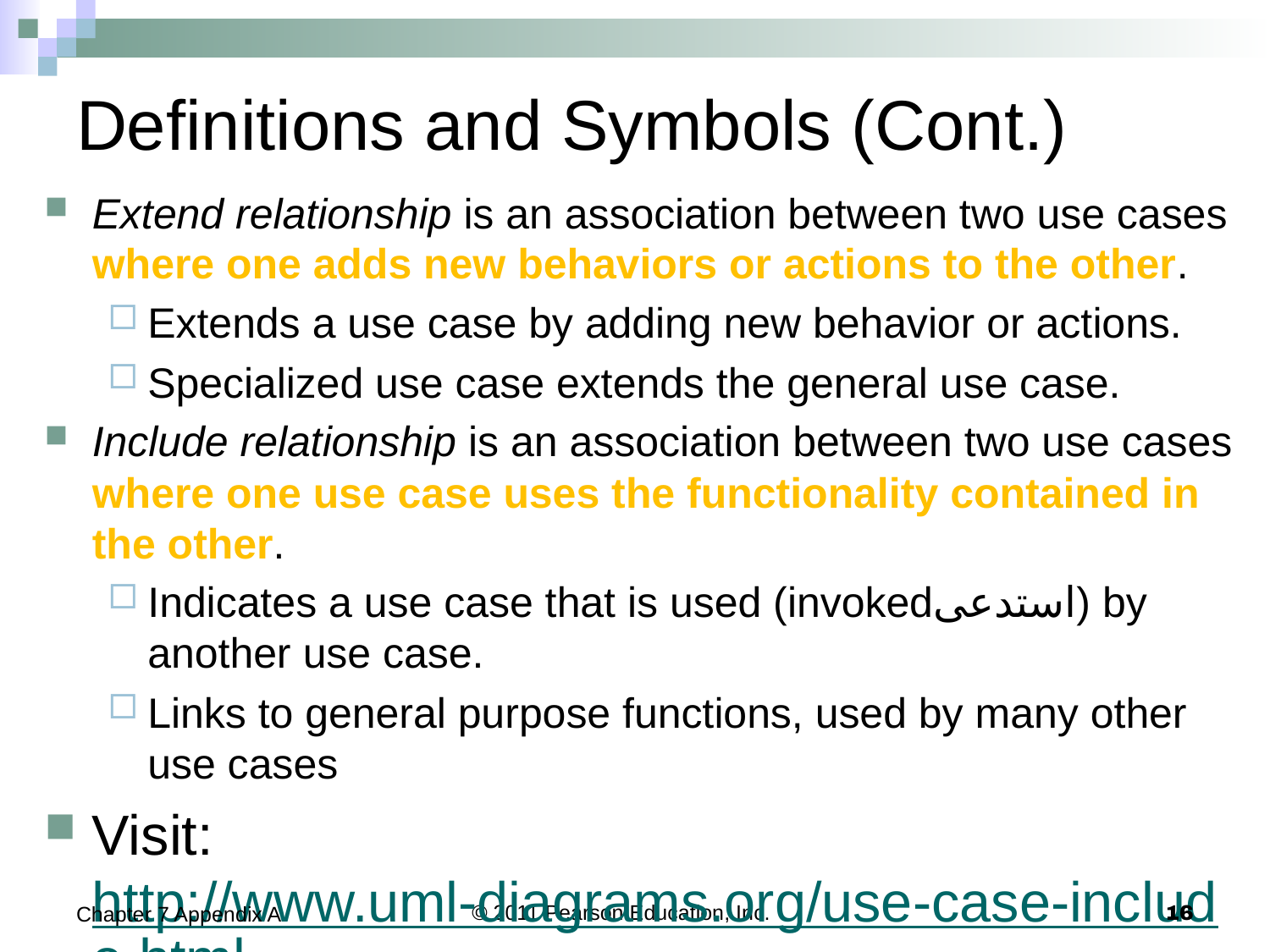

# Definitions and Symbols (Cont.)
Extend relationship is an association between two use cases where one adds new behaviors or actions to the other.
Extends a use case by adding new behavior or actions.
Specialized use case extends the general use case.
Include relationship is an association between two use cases where one use case uses the functionality contained in the other.
Indicates a use case that is used (invokedاستدعى) by another use case.
Links to general purpose functions, used by many other use cases
Visit: http://www.uml-diagrams.org/use-case-include.html
Chapter 7 Appendix A
© 2011 Pearson Education, Inc.
16